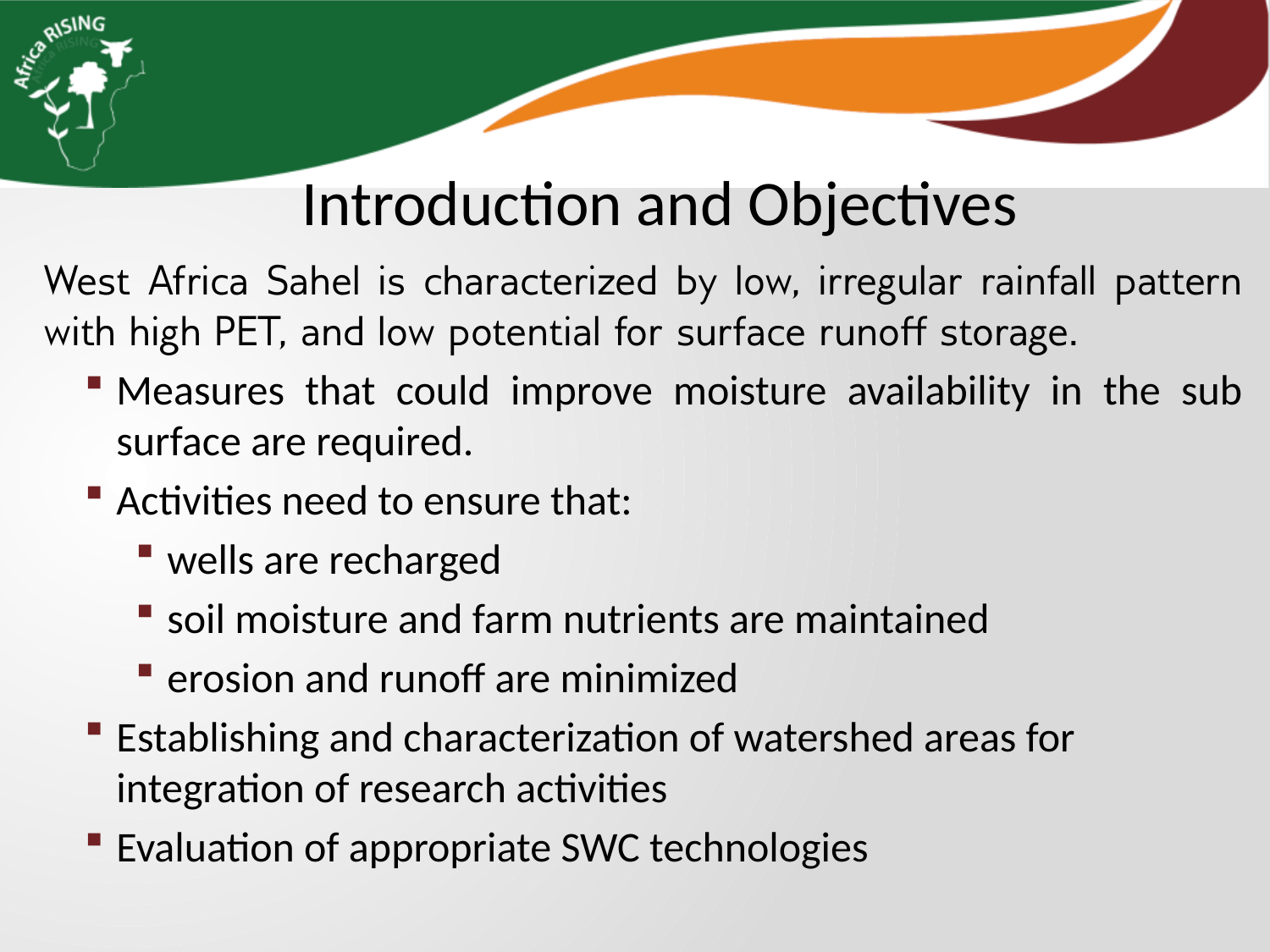

Introduction and Objectives
West Africa Sahel is characterized by low, irregular rainfall pattern with high PET, and low potential for surface runoff storage.
Measures that could improve moisture availability in the sub surface are required.
Activities need to ensure that:
wells are recharged
soil moisture and farm nutrients are maintained
erosion and runoff are minimized
Establishing and characterization of watershed areas for integration of research activities
Evaluation of appropriate SWC technologies